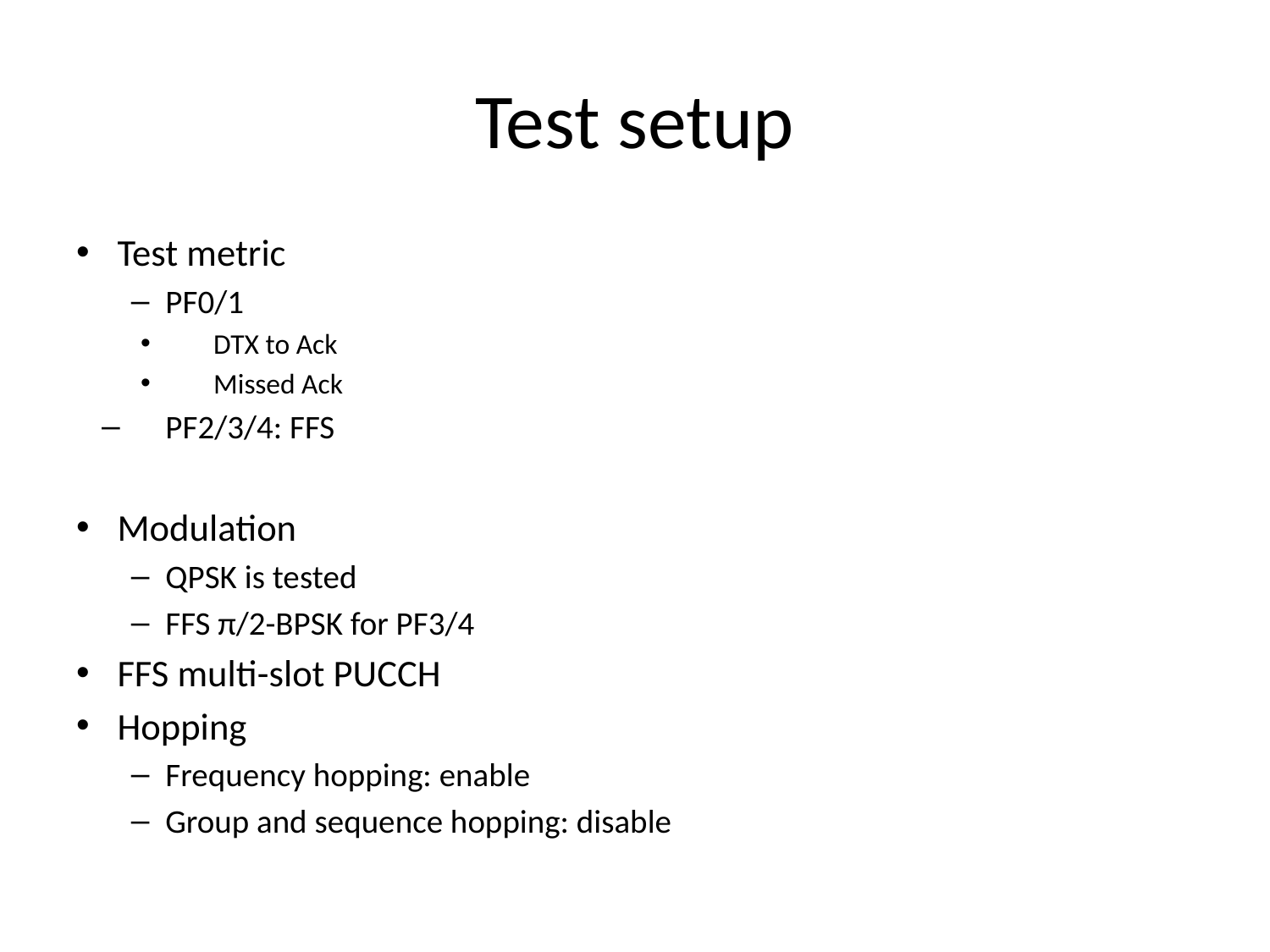

# Test setup
Test metric
PF0/1
DTX to Ack
Missed Ack
PF2/3/4: FFS

Modulation
QPSK is tested
FFS π/2-BPSK for PF3/4
FFS multi-slot PUCCH
Hopping
Frequency hopping: enable
Group and sequence hopping: disable